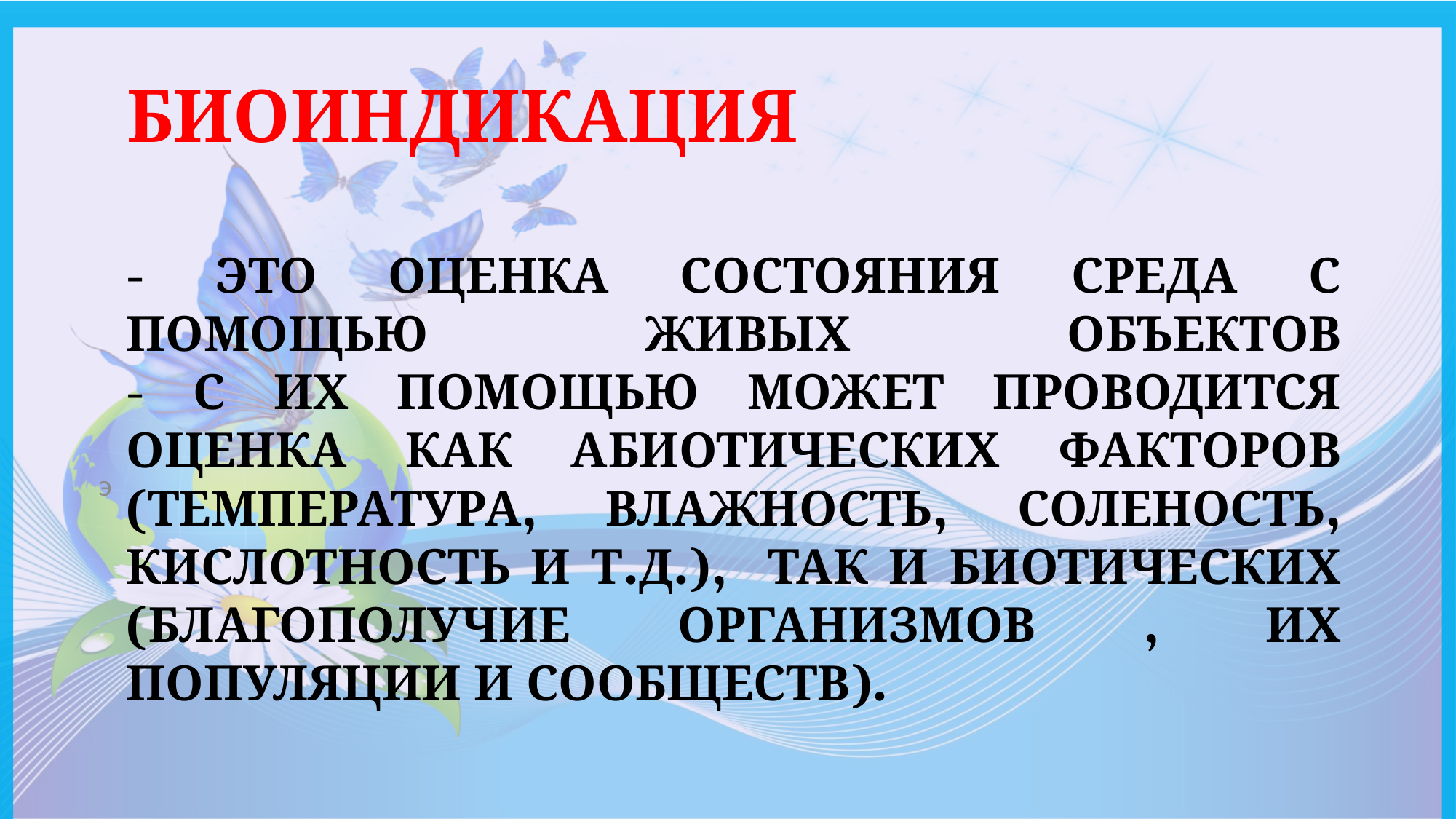

# Биоиндикация - это оценка состояния среда с помощью живых объектов - с их помощью может проводится оценка как абиотических факторов (температура, влажность, соленость, кислотность и т.д.),  так и биотических (благополучие организмов , их популяции и сообществ).
э